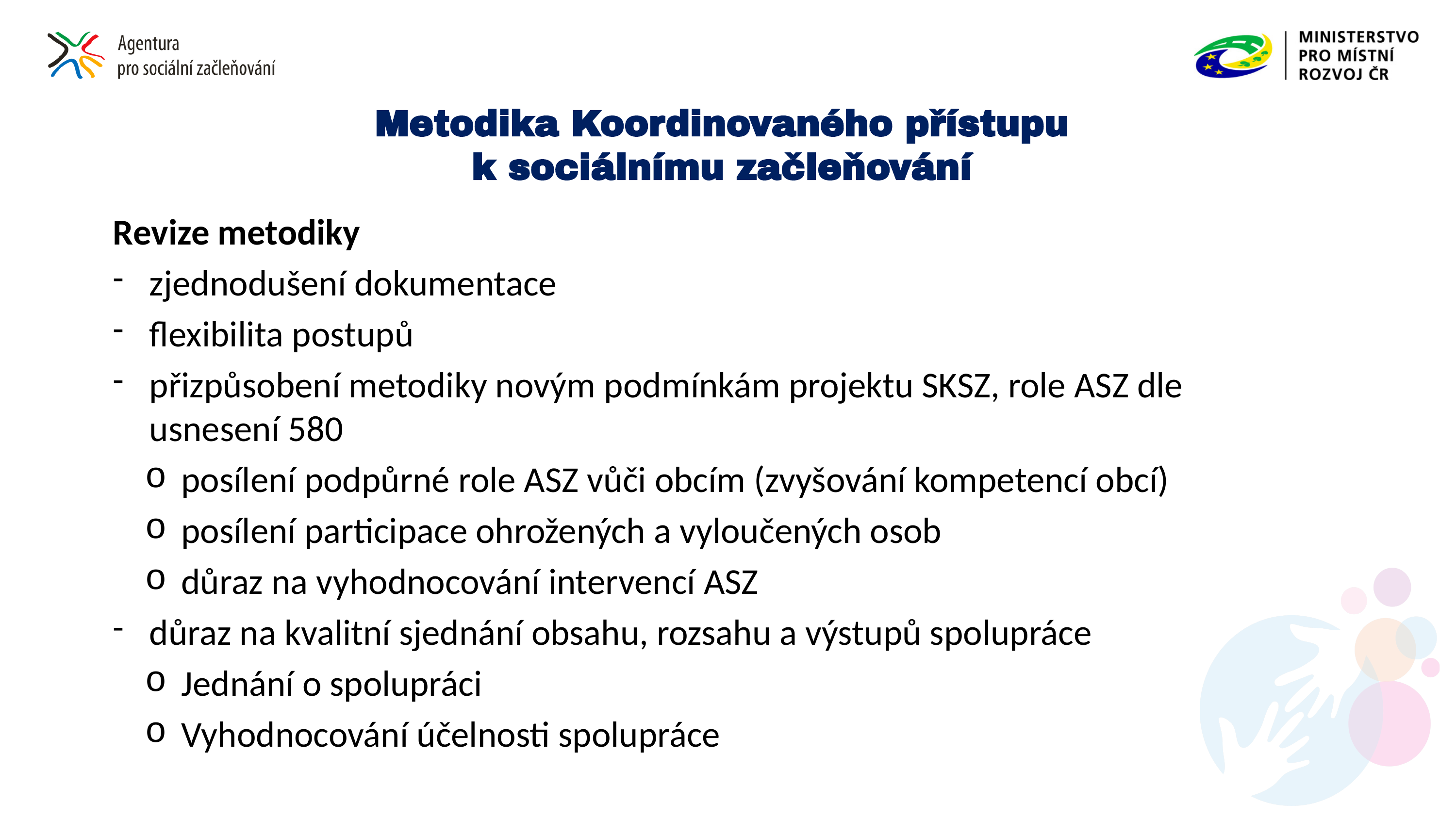

# Metodika Koordinovaného přístupu k sociálnímu začleňování
Revize metodiky
zjednodušení dokumentace
flexibilita postupů
přizpůsobení metodiky novým podmínkám projektu SKSZ, role ASZ dle usnesení 580
posílení podpůrné role ASZ vůči obcím (zvyšování kompetencí obcí)
posílení participace ohrožených a vyloučených osob
důraz na vyhodnocování intervencí ASZ
důraz na kvalitní sjednání obsahu, rozsahu a výstupů spolupráce
Jednání o spolupráci
Vyhodnocování účelnosti spolupráce